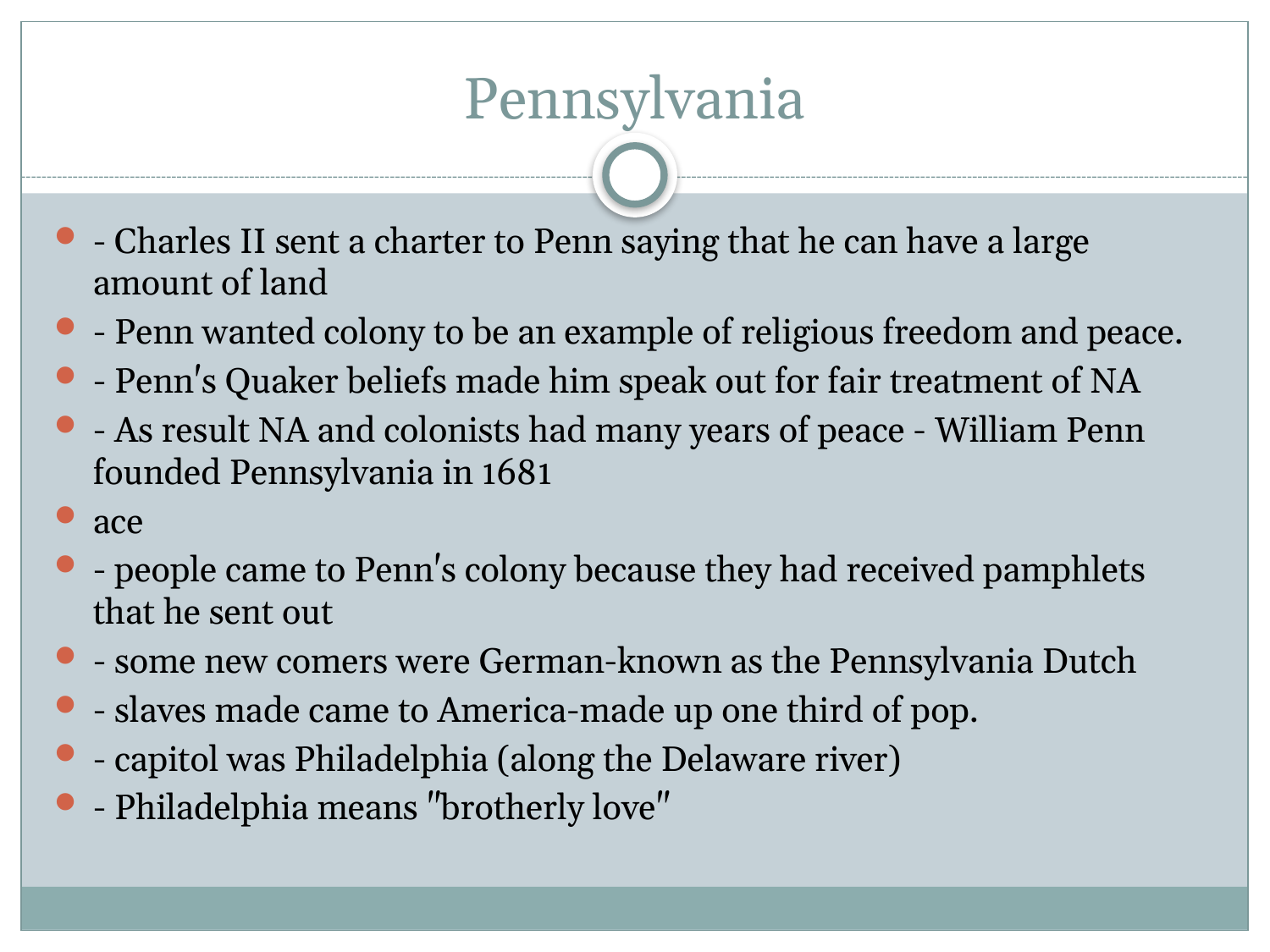

# Pennsylvania
- Charles II sent a charter to Penn saying that he can have a large amount of land
- Penn wanted colony to be an example of religious freedom and peace.
- Penn's Quaker beliefs made him speak out for fair treatment of NA
- As result NA and colonists had many years of peace - William Penn founded Pennsylvania in 1681
ace
- people came to Penn's colony because they had received pamphlets that he sent out
- some new comers were German-known as the Pennsylvania Dutch
- slaves made came to America-made up one third of pop.
- capitol was Philadelphia (along the Delaware river)
- Philadelphia means "brotherly love"